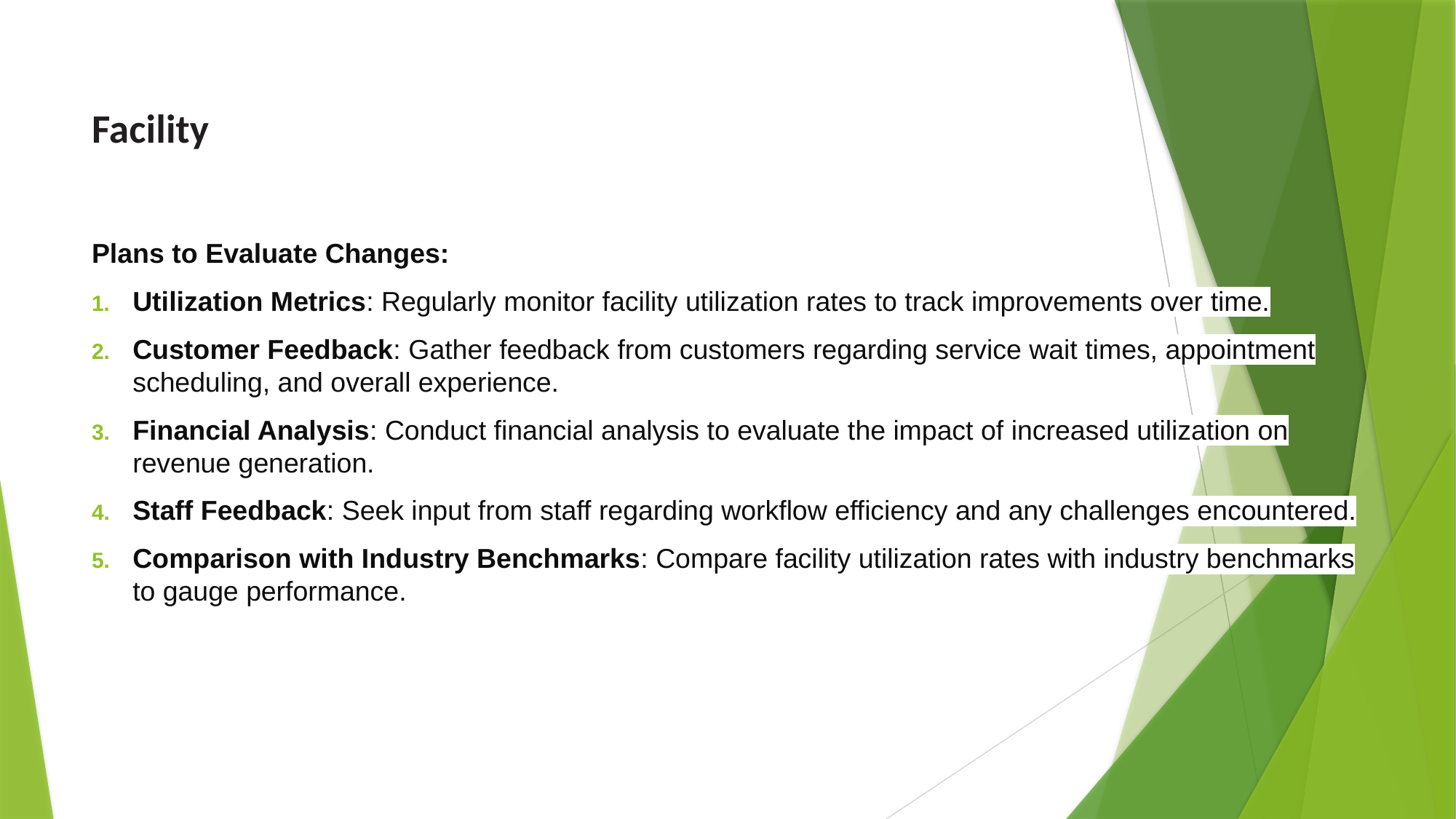

# Facility
Plans to Evaluate Changes:
Utilization Metrics: Regularly monitor facility utilization rates to track improvements over time.
Customer Feedback: Gather feedback from customers regarding service wait times, appointment scheduling, and overall experience.
Financial Analysis: Conduct financial analysis to evaluate the impact of increased utilization on revenue generation.
Staff Feedback: Seek input from staff regarding workflow efficiency and any challenges encountered.
Comparison with Industry Benchmarks: Compare facility utilization rates with industry benchmarks to gauge performance.